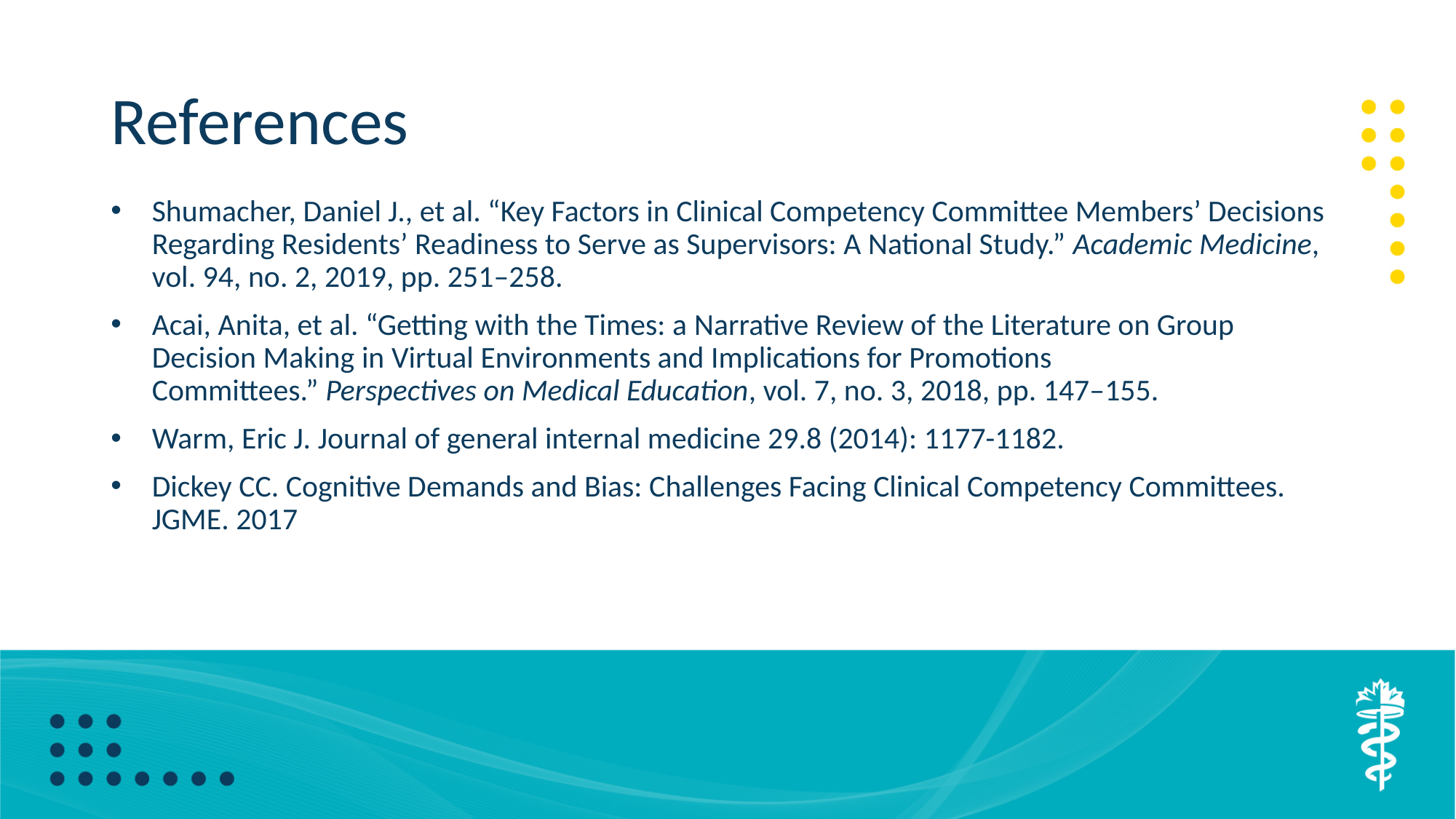

# References
Shumacher, Daniel J., et al. “Key Factors in Clinical Competency Committee Members’ Decisions Regarding Residents’ Readiness to Serve as Supervisors: A National Study.” Academic Medicine, vol. 94, no. 2, 2019, pp. 251–258.
Acai, Anita, et al. “Getting with the Times: a Narrative Review of the Literature on Group Decision Making in Virtual Environments and Implications for Promotions Committees.” Perspectives on Medical Education, vol. 7, no. 3, 2018, pp. 147–155.
Warm, Eric J. Journal of general internal medicine 29.8 (2014): 1177-1182.
Dickey CC. Cognitive Demands and Bias: Challenges Facing Clinical Competency Committees. JGME. 2017